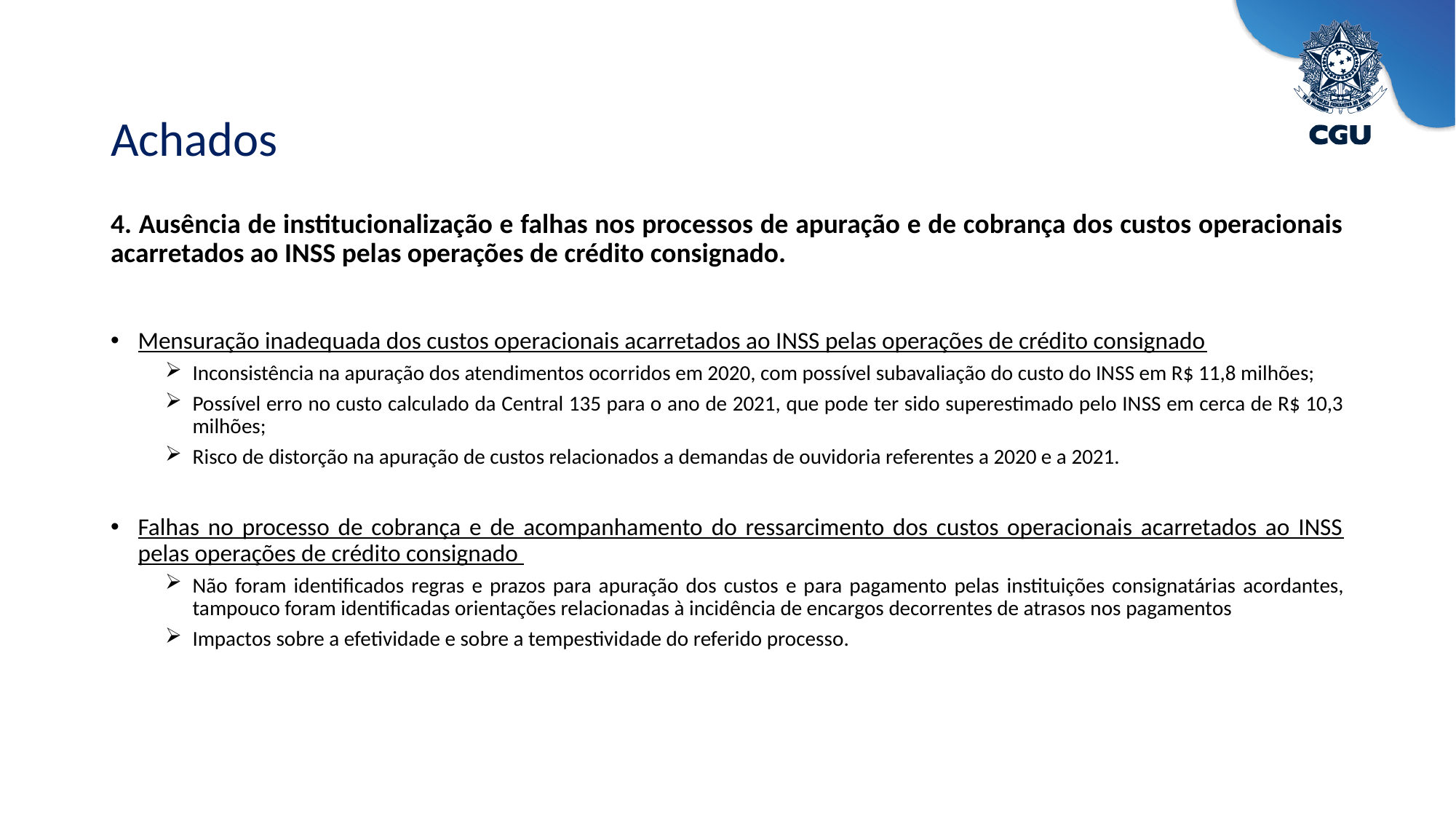

Achados
4. Ausência de institucionalização e falhas nos processos de apuração e de cobrança dos custos operacionais acarretados ao INSS pelas operações de crédito consignado.

Mensuração inadequada dos custos operacionais acarretados ao INSS pelas operações de crédito consignado
Inconsistência na apuração dos atendimentos ocorridos em 2020, com possível subavaliação do custo do INSS em R$ 11,8 milhões;
Possível erro no custo calculado da Central 135 para o ano de 2021, que pode ter sido superestimado pelo INSS em cerca de R$ 10,3 milhões;
Risco de distorção na apuração de custos relacionados a demandas de ouvidoria referentes a 2020 e a 2021.

Falhas no processo de cobrança e de acompanhamento do ressarcimento dos custos operacionais acarretados ao INSS pelas operações de crédito consignado
Não foram identificados regras e prazos para apuração dos custos e para pagamento pelas instituições consignatárias acordantes, tampouco foram identificadas orientações relacionadas à incidência de encargos decorrentes de atrasos nos pagamentos
Impactos sobre a efetividade e sobre a tempestividade do referido processo.